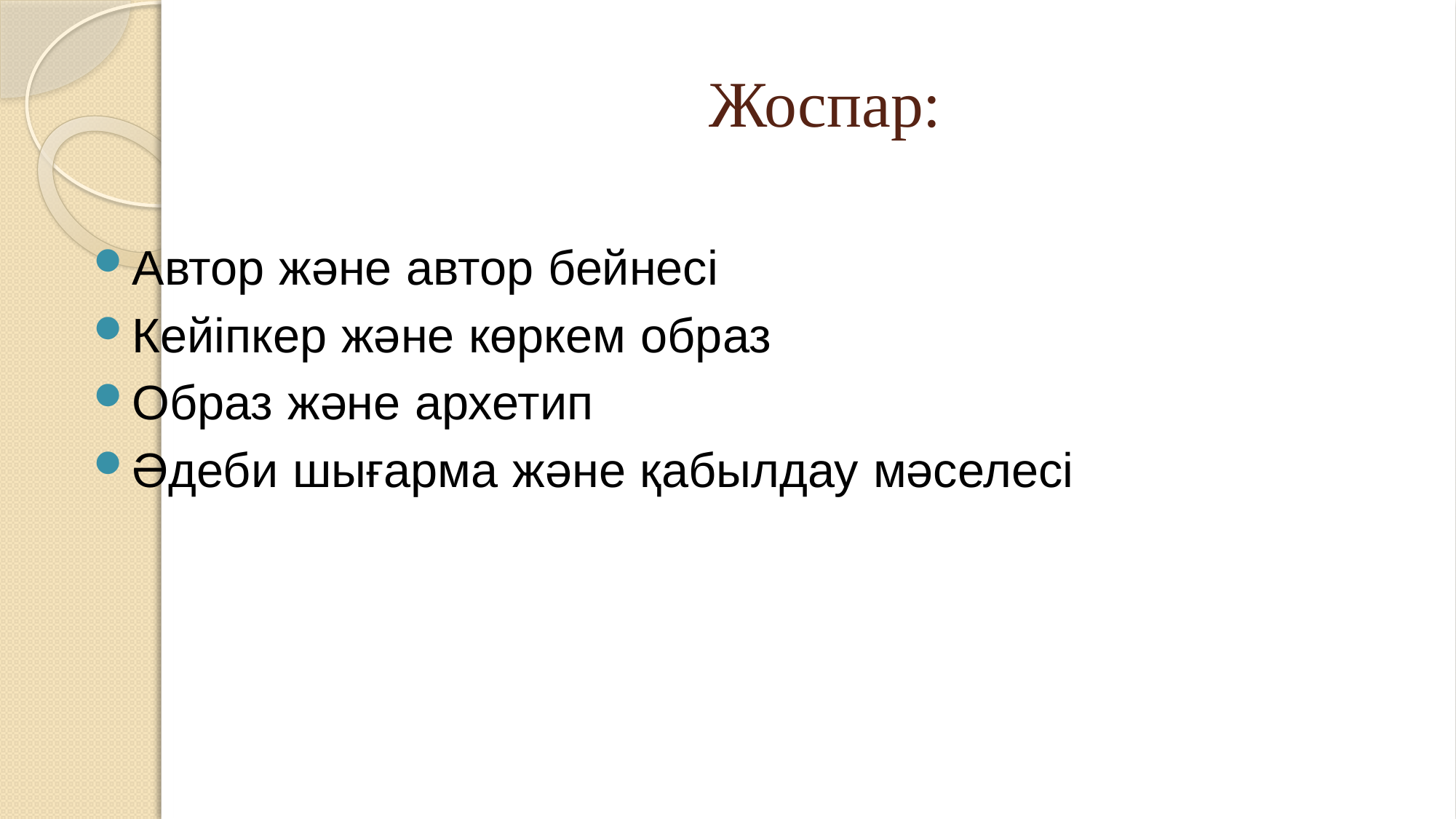

# Жоспар:
Автор және автор бейнесі
Кейіпкер және көркем образ
Образ және архетип
Әдеби шығарма және қабылдау мәселесі